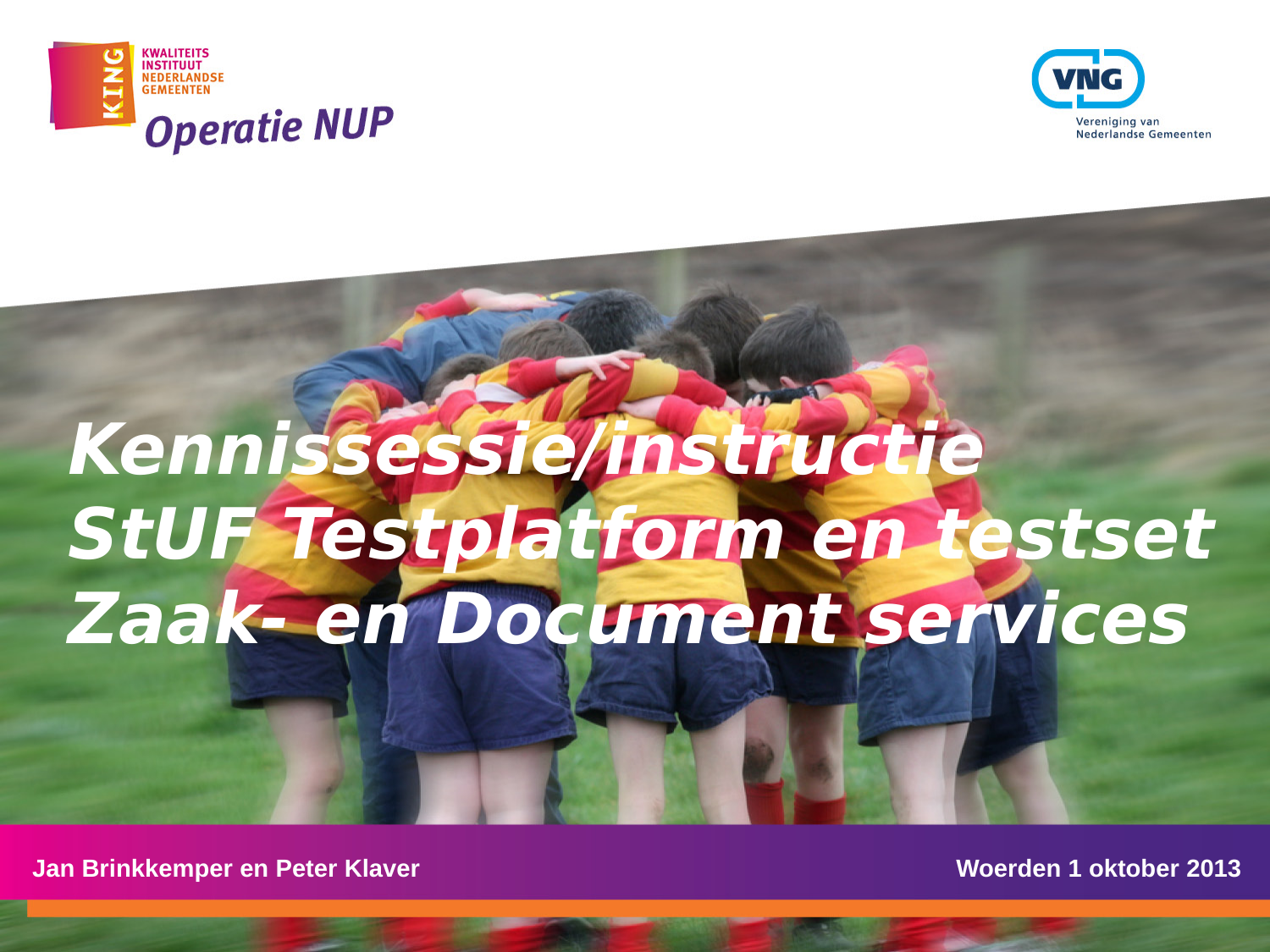

# Kennissessie/instructie StUF Testplatform en testset Zaak- en Document services
Jan Brinkkemper en Peter Klaver				     Woerden 1 oktober 2013